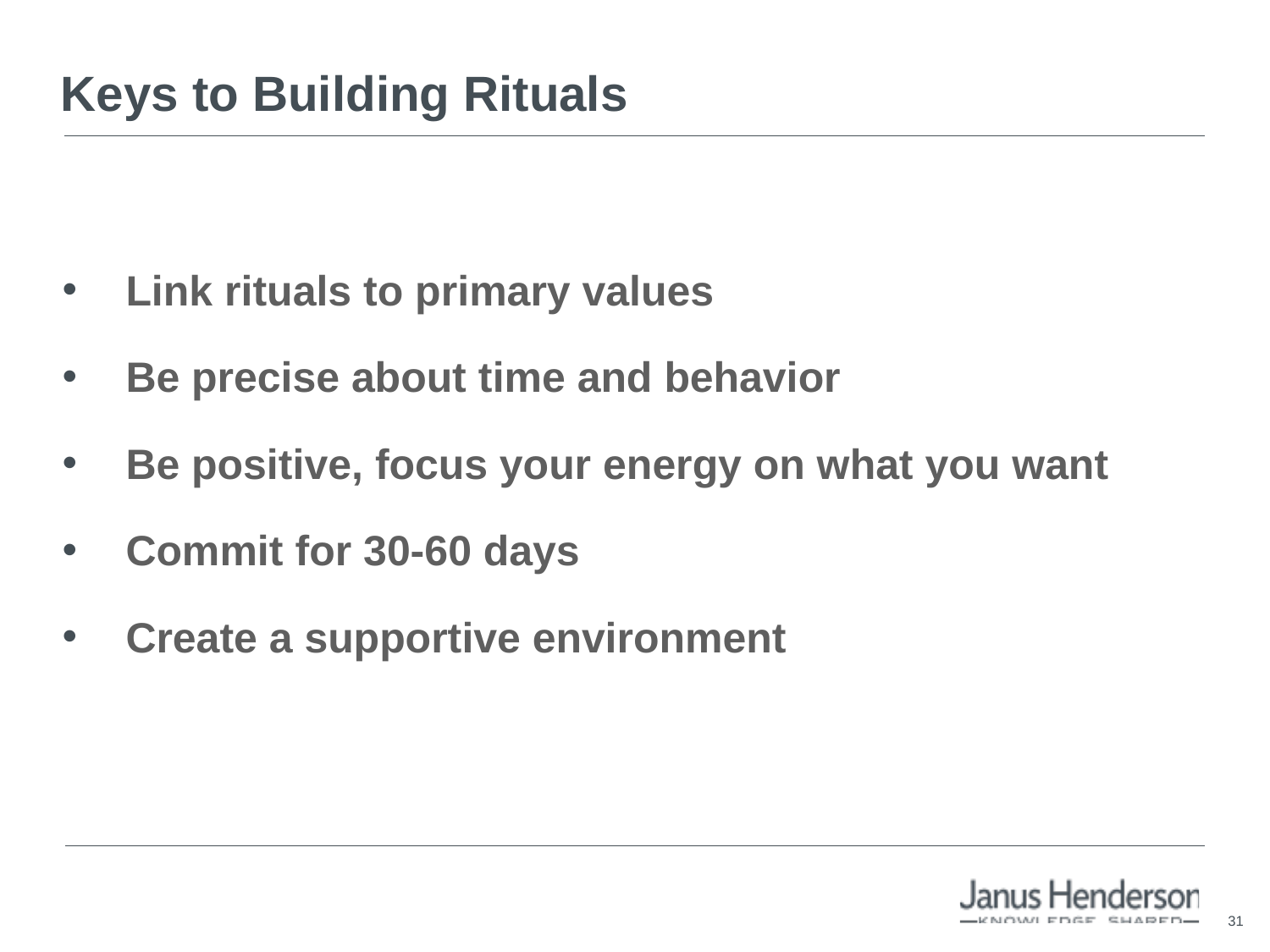

# Keys to Building Rituals
Link rituals to primary values
Be precise about time and behavior
Be positive, focus your energy on what you want
Commit for 30-60 days
Create a supportive environment